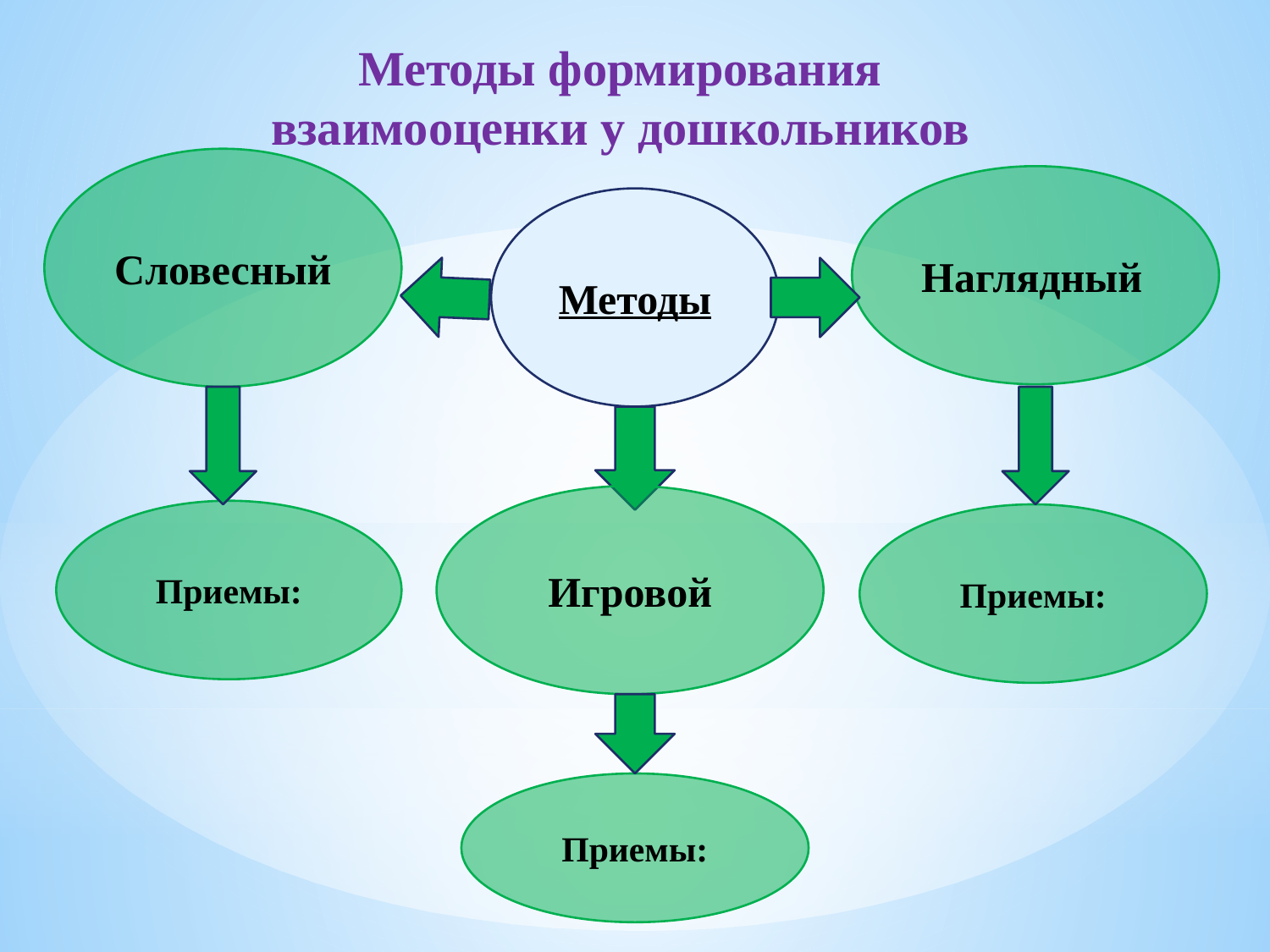

# Методы формирования взаимооценки у дошкольников
Словесный
Наглядный
Методы

Игровой
Приемы:
Приемы:

Приемы: